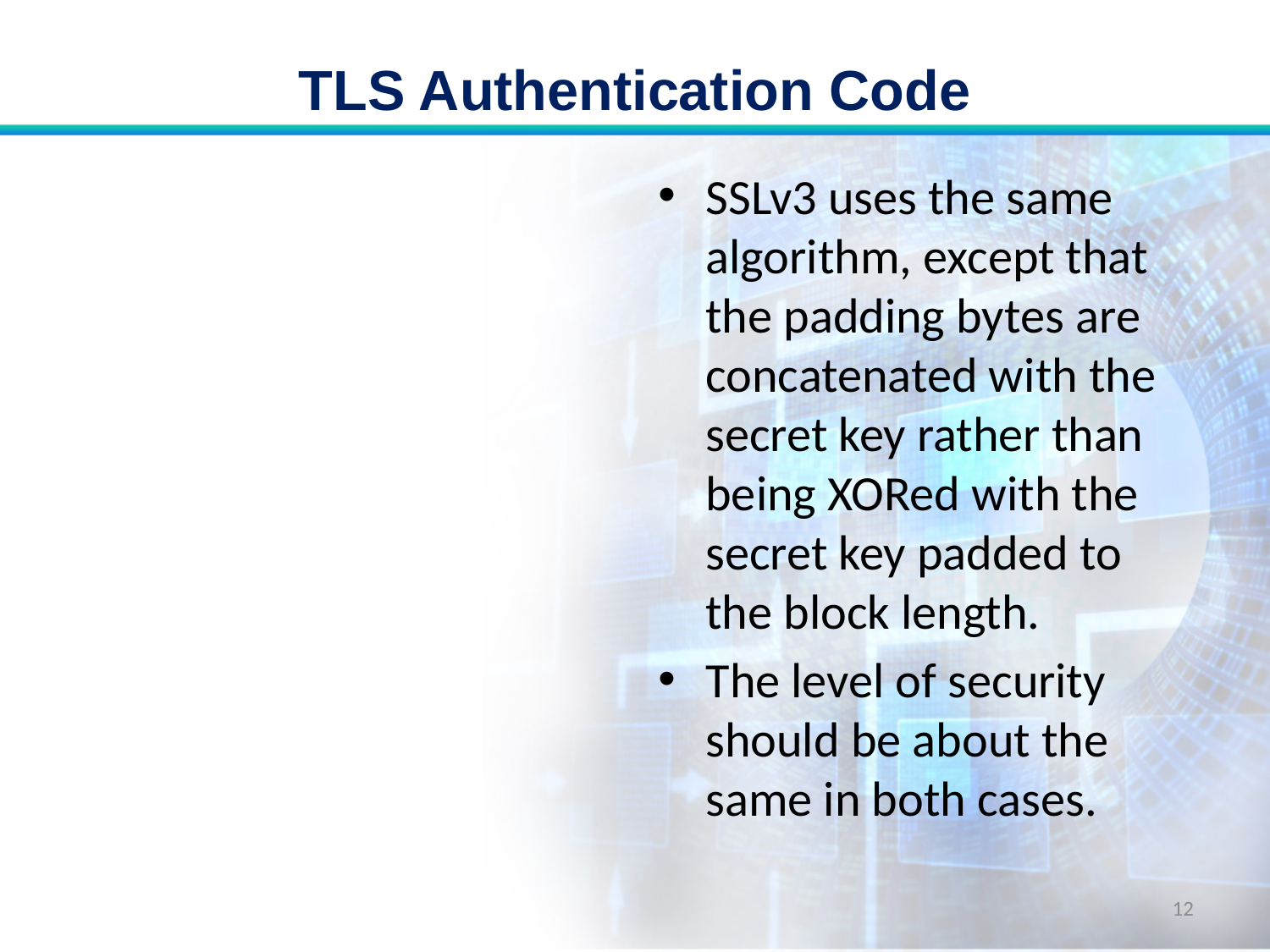

# TLS Authentication Code
SSLv3 uses the same algorithm, except that the padding bytes are concatenated with the secret key rather than being XORed with the secret key padded to the block length.
The level of security should be about the same in both cases.
12